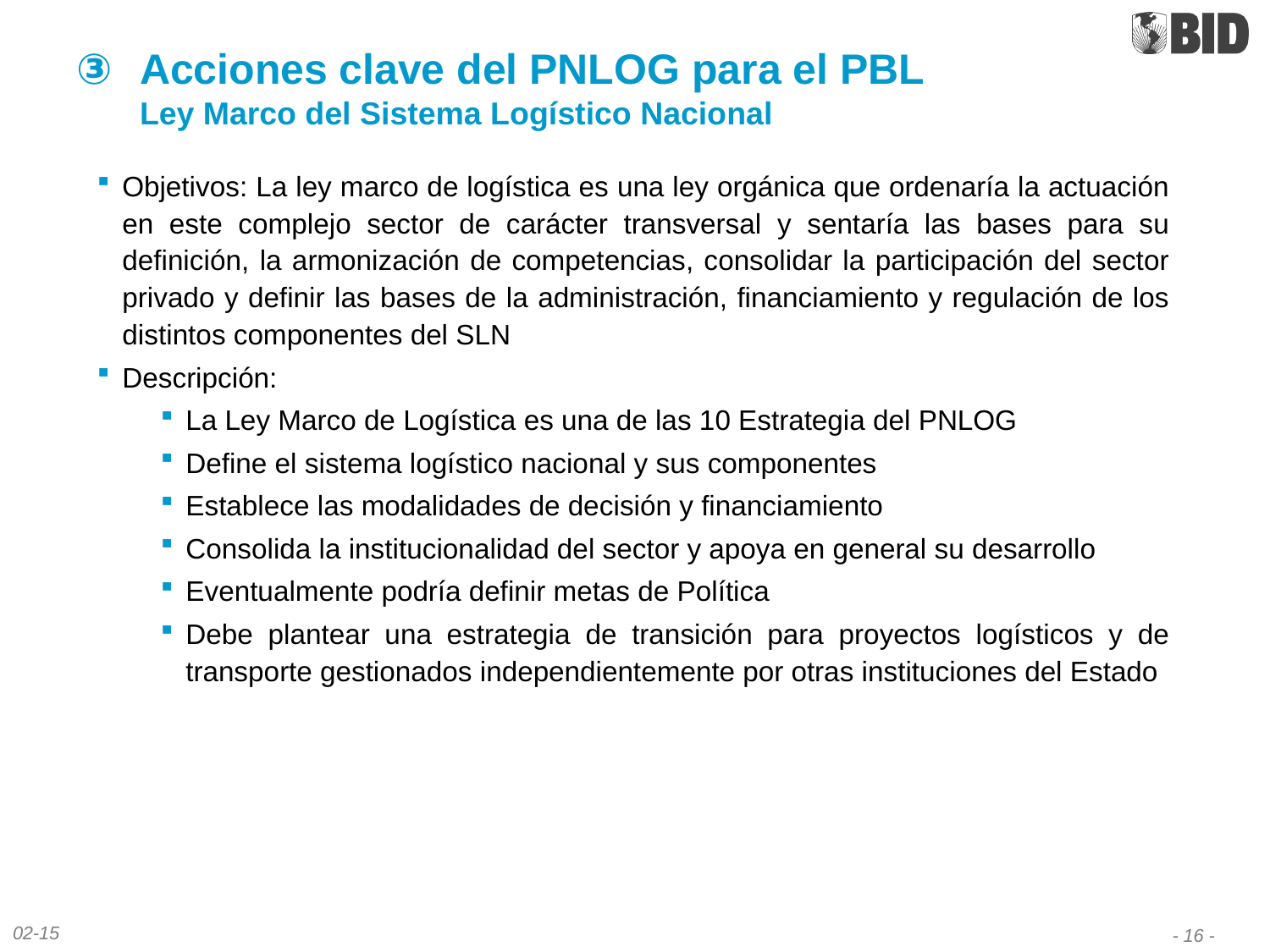

# Acciones clave del PNLOG para el PBL Ley Marco del Sistema Logístico Nacional
Objetivos: La ley marco de logística es una ley orgánica que ordenaría la actuación en este complejo sector de carácter transversal y sentaría las bases para su definición, la armonización de competencias, consolidar la participación del sector privado y definir las bases de la administración, financiamiento y regulación de los distintos componentes del SLN
Descripción:
La Ley Marco de Logística es una de las 10 Estrategia del PNLOG
Define el sistema logístico nacional y sus componentes
Establece las modalidades de decisión y financiamiento
Consolida la institucionalidad del sector y apoya en general su desarrollo
Eventualmente podría definir metas de Política
Debe plantear una estrategia de transición para proyectos logísticos y de transporte gestionados independientemente por otras instituciones del Estado
02-15
- 16 -